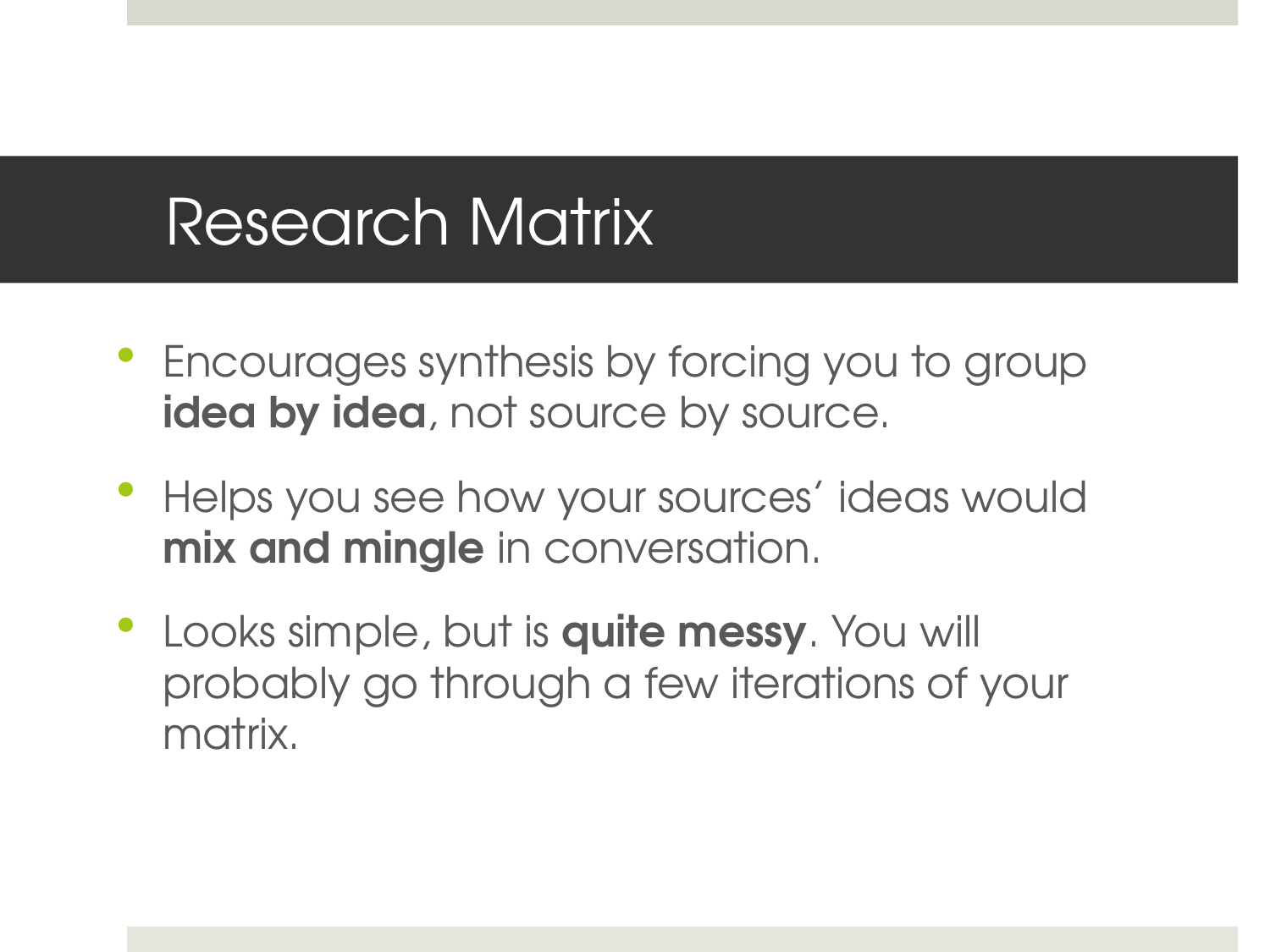

# Research Matrix
Encourages synthesis by forcing you to group idea by idea, not source by source.
Helps you see how your sources’ ideas would mix and mingle in conversation.
Looks simple, but is quite messy. You will probably go through a few iterations of your matrix.